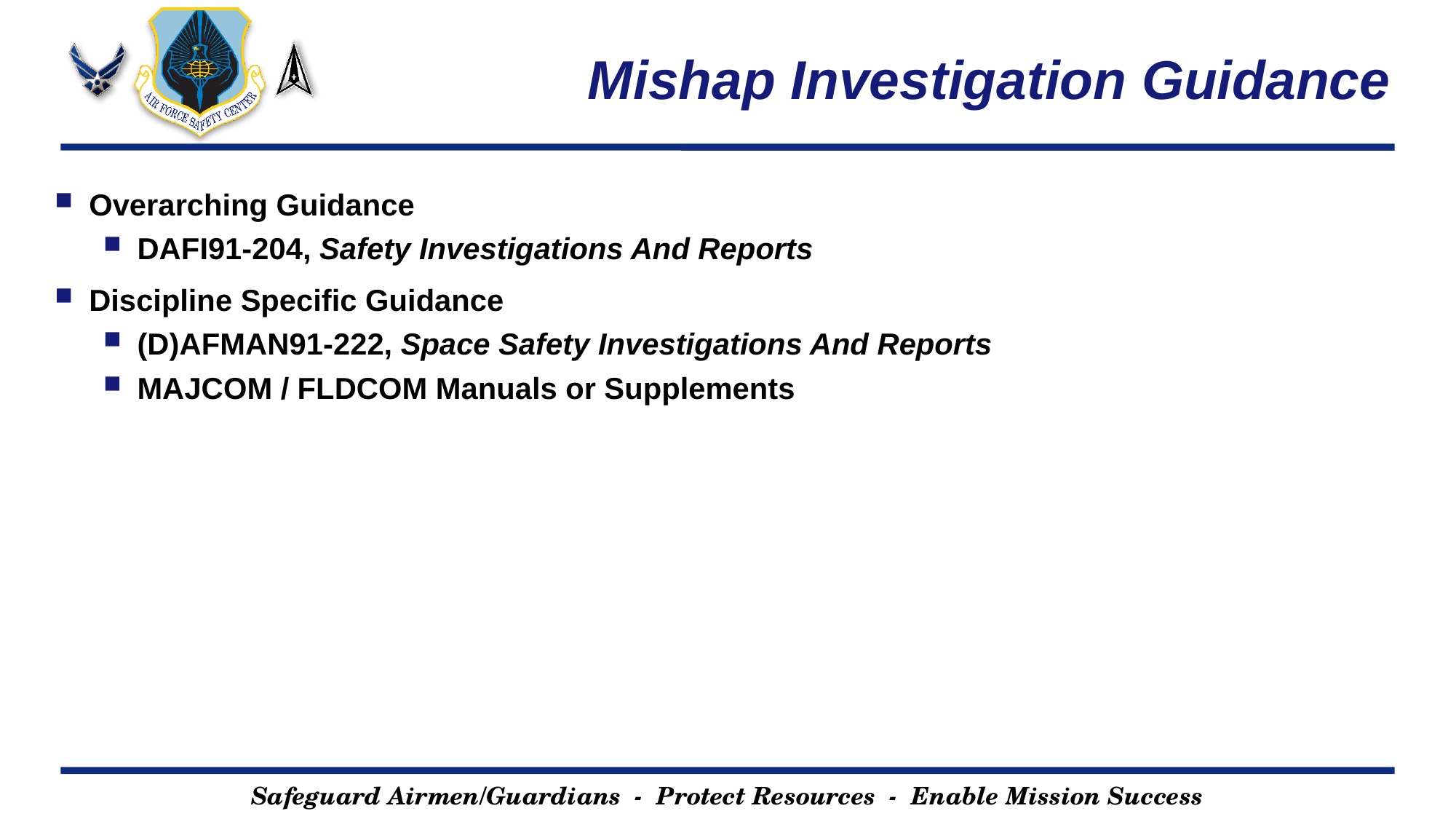

# Mishap Investigation Guidance
Overarching Guidance
DAFI91-204, Safety Investigations And Reports
Discipline Specific Guidance
(D)AFMAN91-222, Space Safety Investigations And Reports
MAJCOM / FLDCOM Manuals or Supplements